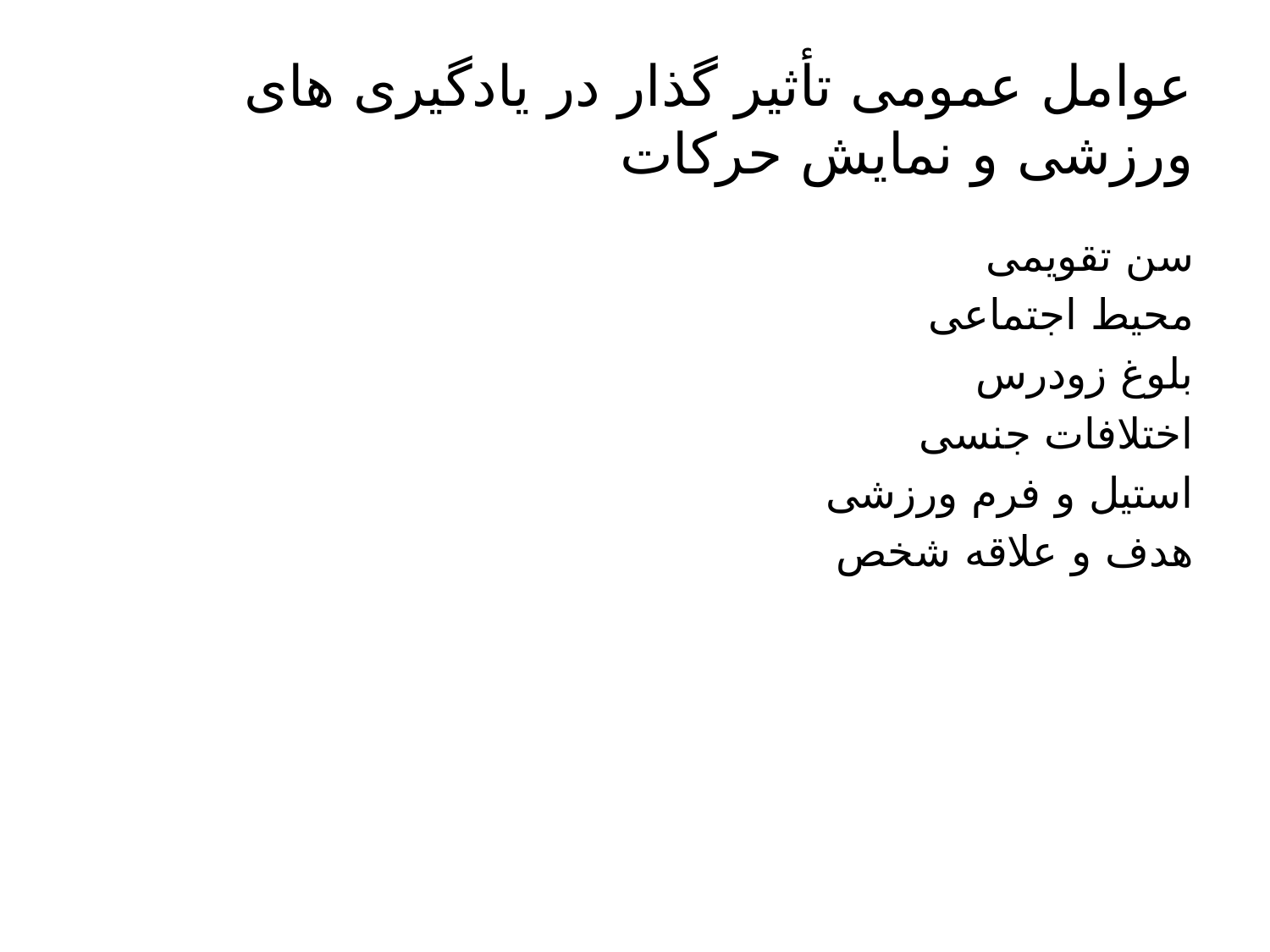

# عوامل عمومی تأثیر گذار در یادگیری های ورزشی و نمایش حرکات
سن تقویمی
محیط اجتماعی
بلوغ زودرس
اختلافات جنسی
استیل و فرم ورزشی
هدف و علاقه شخص